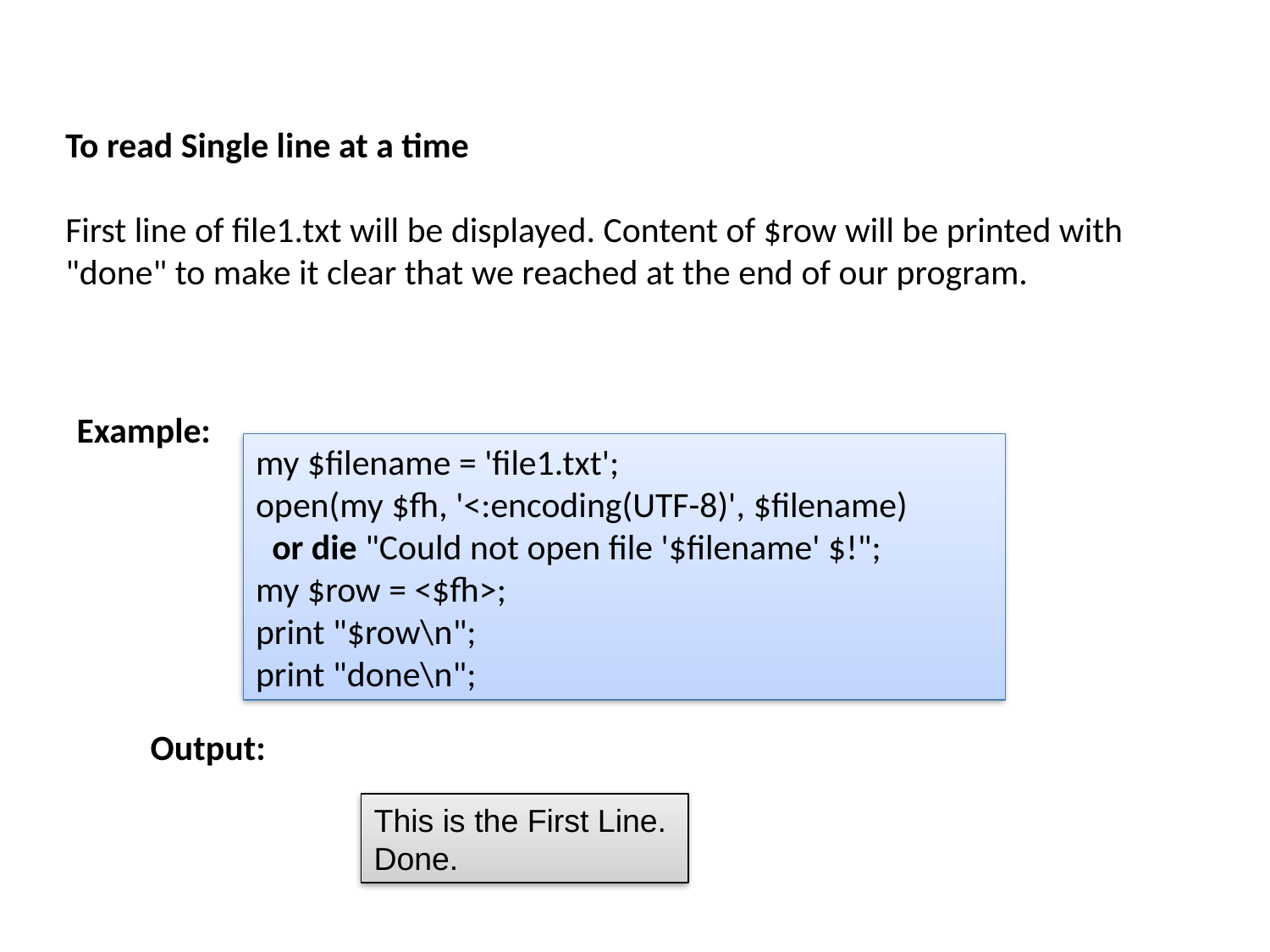

To read Single line at a time

First line of file1.txt will be displayed. Content of $row will be printed with "done" to make it clear that we reached at the end of our program.
Example:
my $filename = 'file1.txt';
open(my $fh, '<:encoding(UTF-8)', $filename)
  or die "Could not open file '$filename' $!";
my $row = <$fh>;
print "$row\n";
print "done\n";
Output:
This is the First Line.
Done.